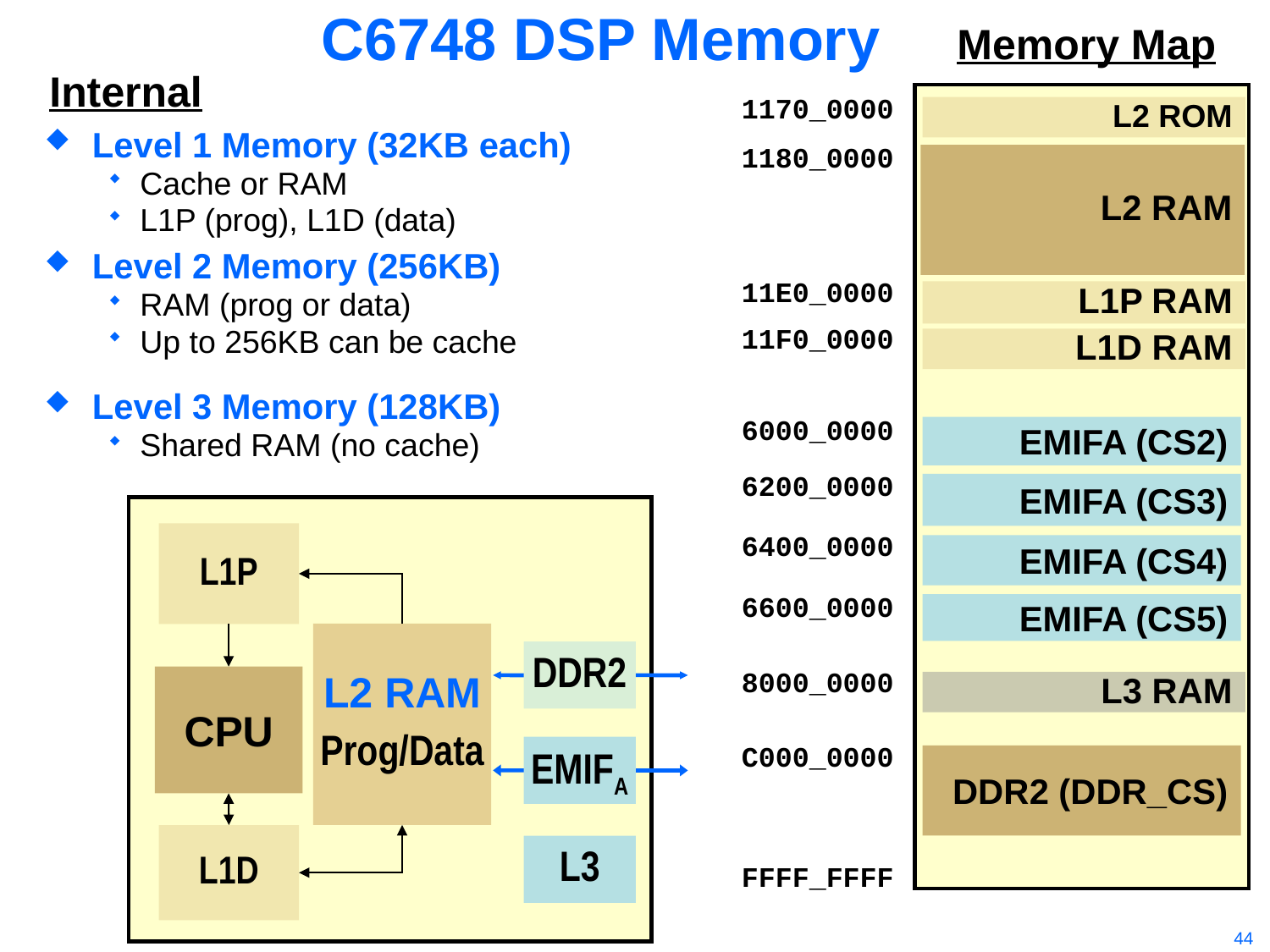

# C6748 DSP Memory
Memory Map
Internal

1170_0000
L2 ROM
Level 1 Memory (32KB each)
Cache or RAM
L1P (prog), L1D (data)
Level 2 Memory (256KB)
RAM (prog or data)
Up to 256KB can be cache
1180_0000
L2 RAM
11E0_0000
L1P RAM
11F0_0000
L1D RAM
Level 3 Memory (128KB)
Shared RAM (no cache)
6000_0000
EMIFA (CS2)
6200_0000
EMIFA (CS3)

L1P
6400_0000
EMIFA (CS4)
6600_0000
EMIFA (CS5)
L2 RAM
Prog/Data
DDR2

8000_0000
CPU
L3 RAM
EMIFA

L3
C000_0000
DDR2 (DDR_CS)
L1D
FFFF_FFFF
44